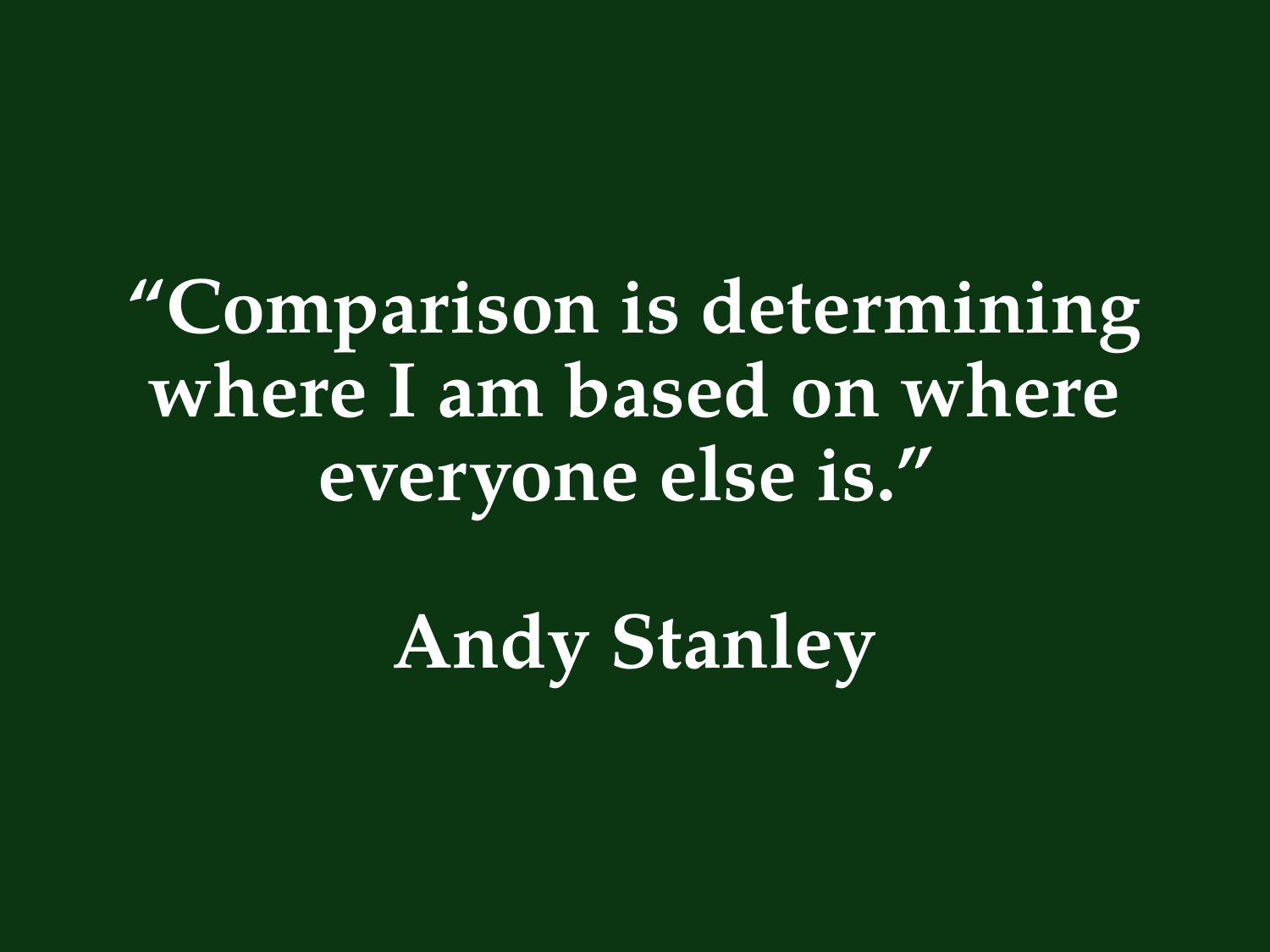

# “Comparison is determining where I am based on where everyone else is.” Andy Stanley